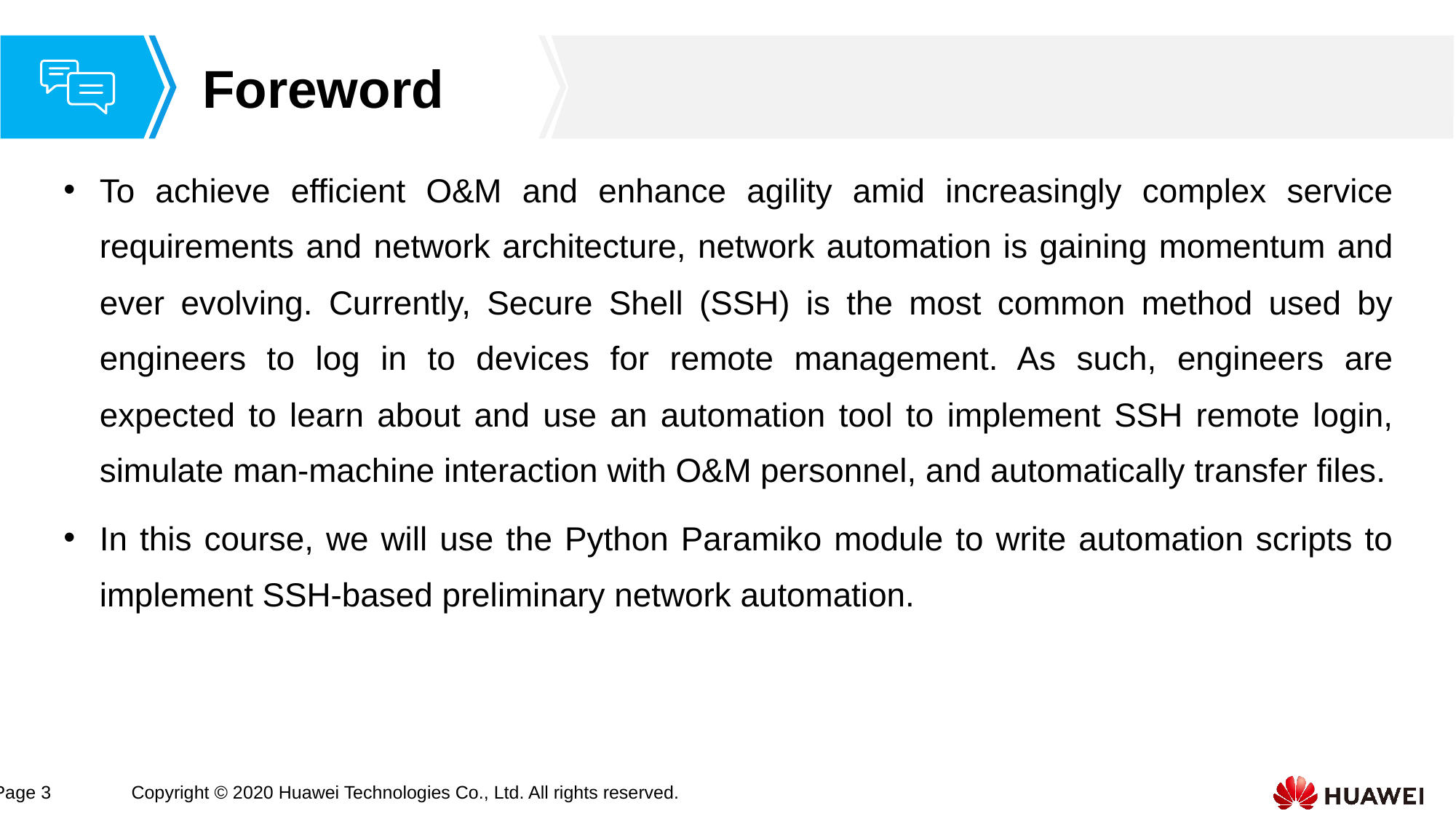

To achieve efficient O&M and enhance agility amid increasingly complex service requirements and network architecture, network automation is gaining momentum and ever evolving. Currently, Secure Shell (SSH) is the most common method used by engineers to log in to devices for remote management. As such, engineers are expected to learn about and use an automation tool to implement SSH remote login, simulate man-machine interaction with O&M personnel, and automatically transfer files.
In this course, we will use the Python Paramiko module to write automation scripts to implement SSH-based preliminary network automation.